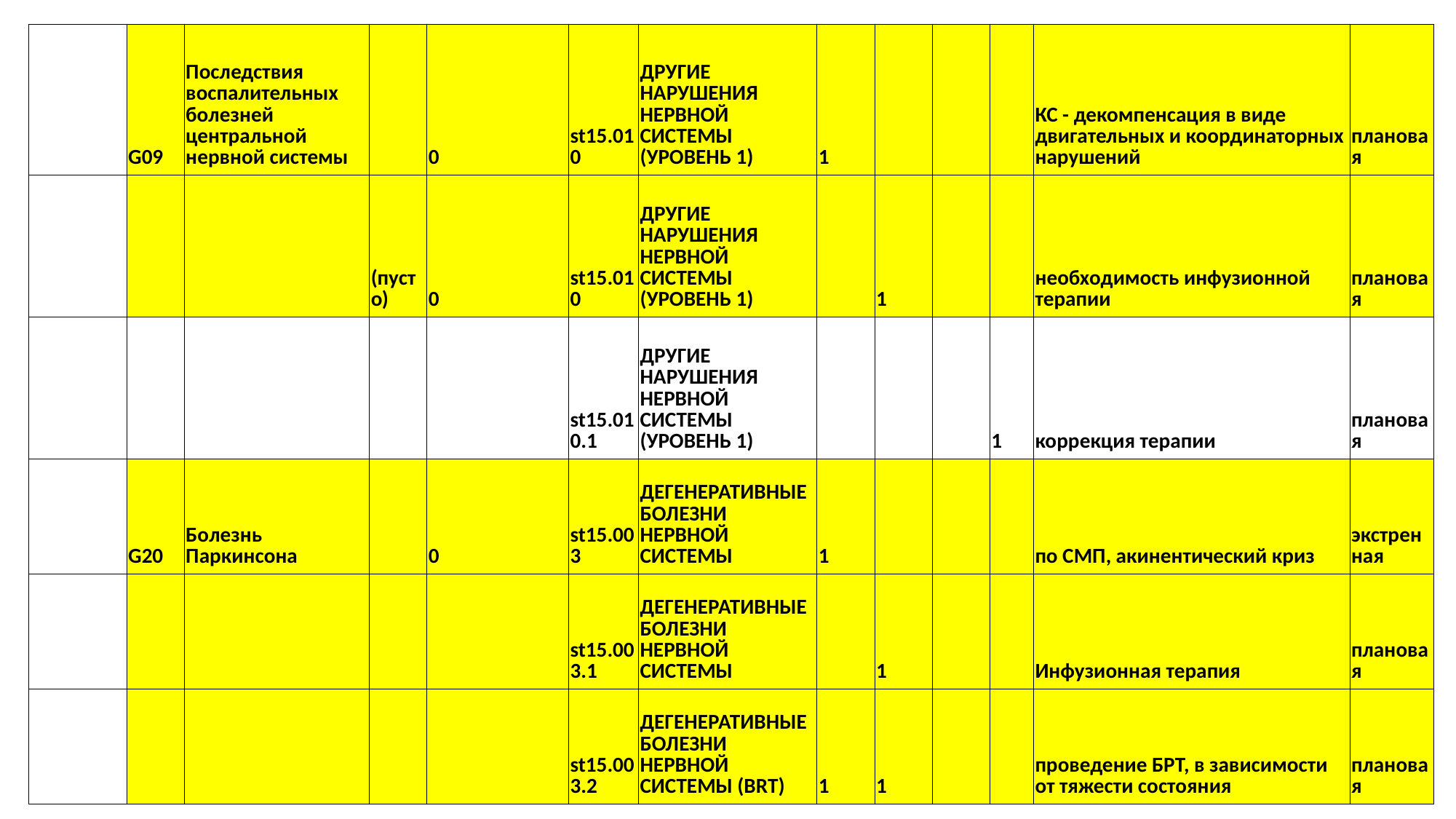

|  | G09 | Последствия воспалительных болезней центральной нервной системы |  | 0 | st15.010 | ДРУГИЕ НАРУШЕНИЯ НЕРВНОЙ СИСТЕМЫ (УРОВЕНЬ 1) | 1 |  |  |  | КС - декомпенсация в виде двигательных и координаторных нарушений | плановая |
| --- | --- | --- | --- | --- | --- | --- | --- | --- | --- | --- | --- | --- |
|  |  |  | (пусто) | 0 | st15.010 | ДРУГИЕ НАРУШЕНИЯ НЕРВНОЙ СИСТЕМЫ (УРОВЕНЬ 1) |  | 1 |  |  | необходимость инфузионной терапии | плановая |
|  |  |  |  |  | st15.010.1 | ДРУГИЕ НАРУШЕНИЯ НЕРВНОЙ СИСТЕМЫ (УРОВЕНЬ 1) |  |  |  | 1 | коррекция терапии | плановая |
|  | G20 | Болезнь Паркинсона |  | 0 | st15.003 | ДЕГЕНЕРАТИВНЫЕ БОЛЕЗНИ НЕРВНОЙ СИСТЕМЫ | 1 |  |  |  | по СМП, акинентический криз | экстренная |
|  |  |  |  |  | st15.003.1 | ДЕГЕНЕРАТИВНЫЕ БОЛЕЗНИ НЕРВНОЙ СИСТЕМЫ |  | 1 |  |  | Инфузионная терапия | плановая |
|  |  |  |  |  | st15.003.2 | ДЕГЕНЕРАТИВНЫЕ БОЛЕЗНИ НЕРВНОЙ СИСТЕМЫ (BRT) | 1 | 1 |  |  | проведение БРТ, в зависимости от тяжести состояния | плановая |